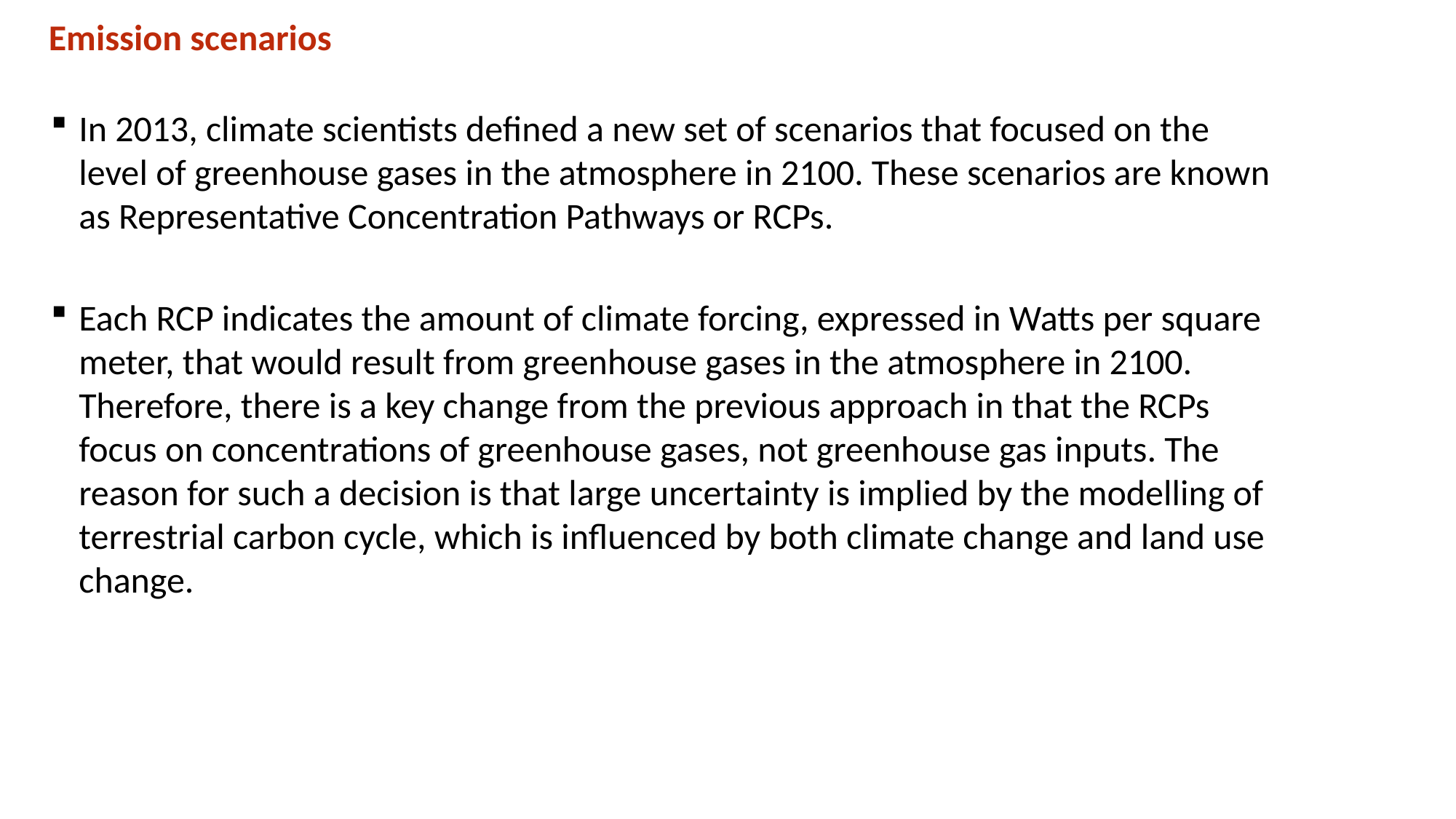

Emission scenarios
In 2013, climate scientists defined a new set of scenarios that focused on the level of greenhouse gases in the atmosphere in 2100. These scenarios are known as Representative Concentration Pathways or RCPs.

Each RCP indicates the amount of climate forcing, expressed in Watts per square meter, that would result from greenhouse gases in the atmosphere in 2100. Therefore, there is a key change from the previous approach in that the RCPs focus on concentrations of greenhouse gases, not greenhouse gas inputs. The reason for such a decision is that large uncertainty is implied by the modelling of terrestrial carbon cycle, which is influenced by both climate change and land use change.